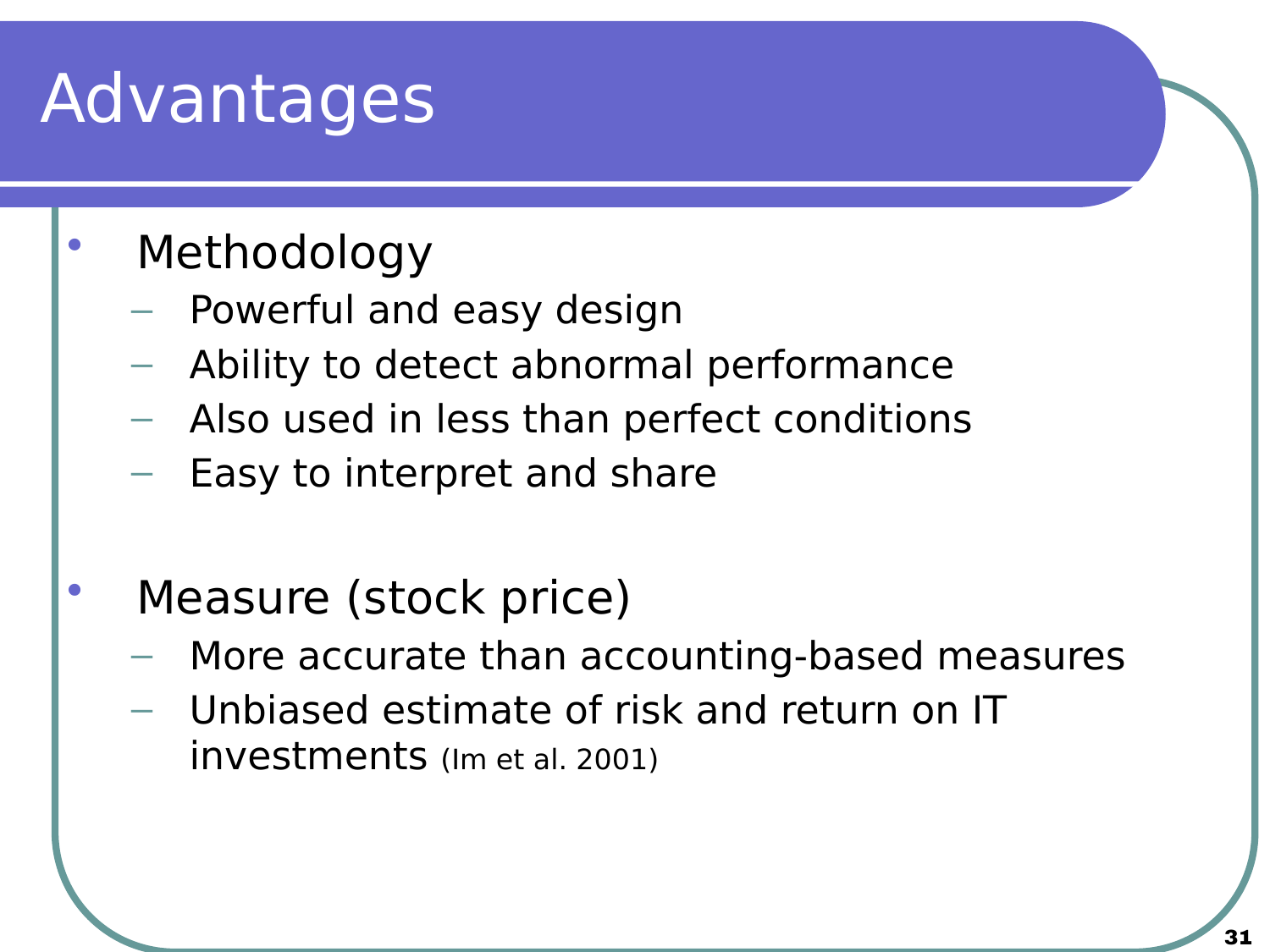

# Advantages
Methodology
Powerful and easy design
Ability to detect abnormal performance
Also used in less than perfect conditions
Easy to interpret and share

Measure (stock price)
More accurate than accounting-based measures
Unbiased estimate of risk and return on IT investments (Im et al. 2001)

31